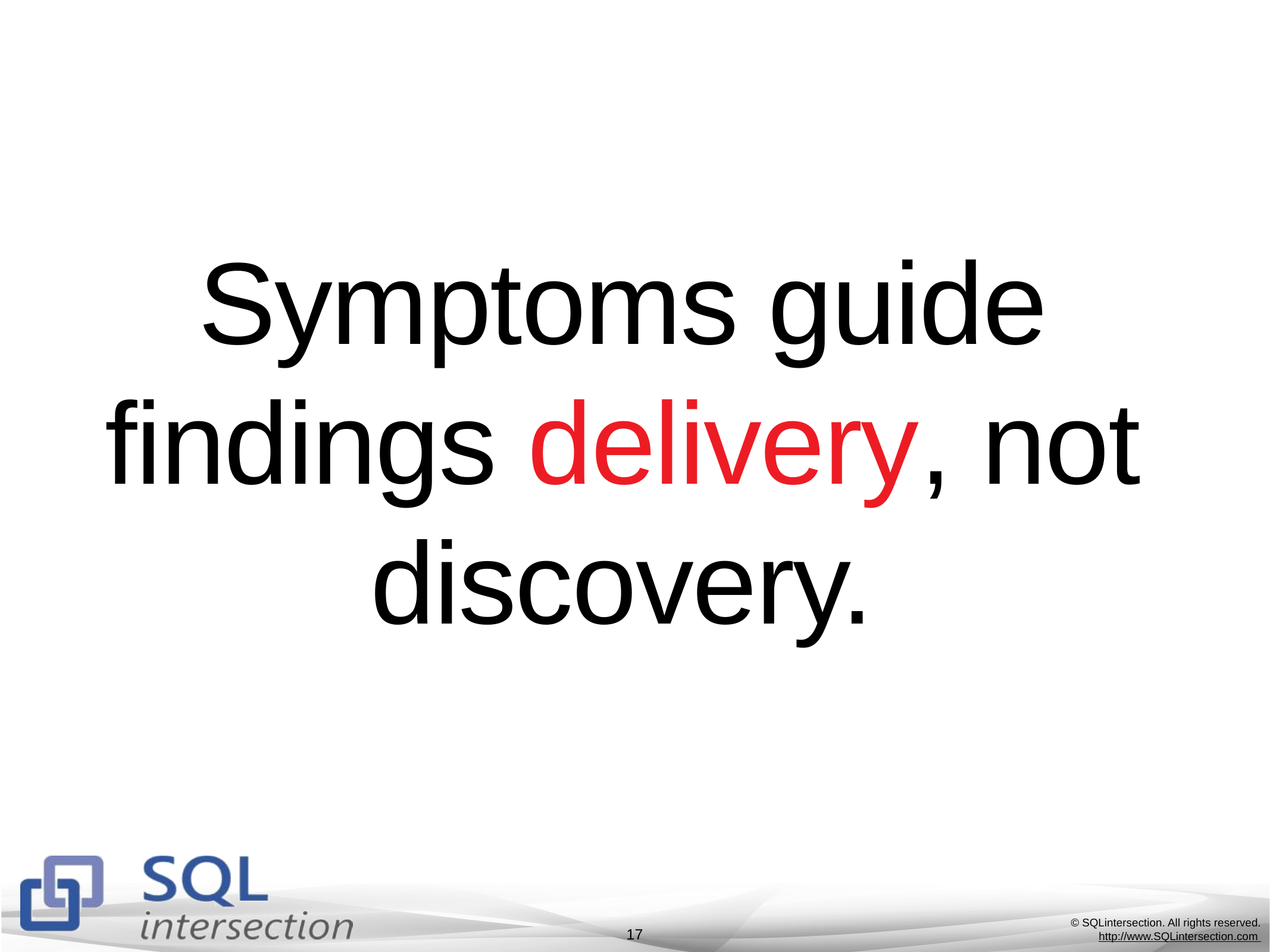

# Symptoms guide findings delivery, not discovery.